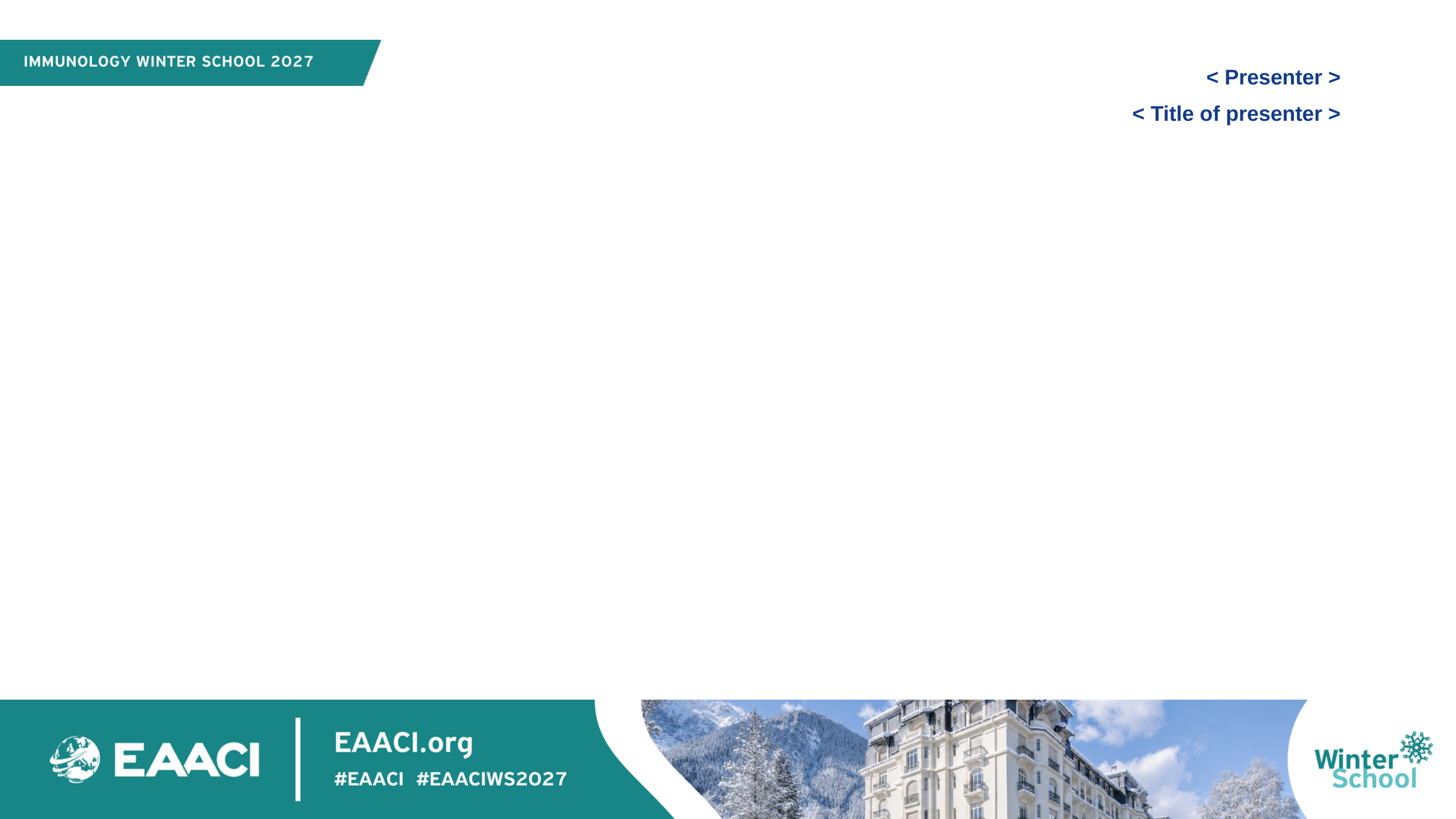

< Presenter >
< Title of presenter >